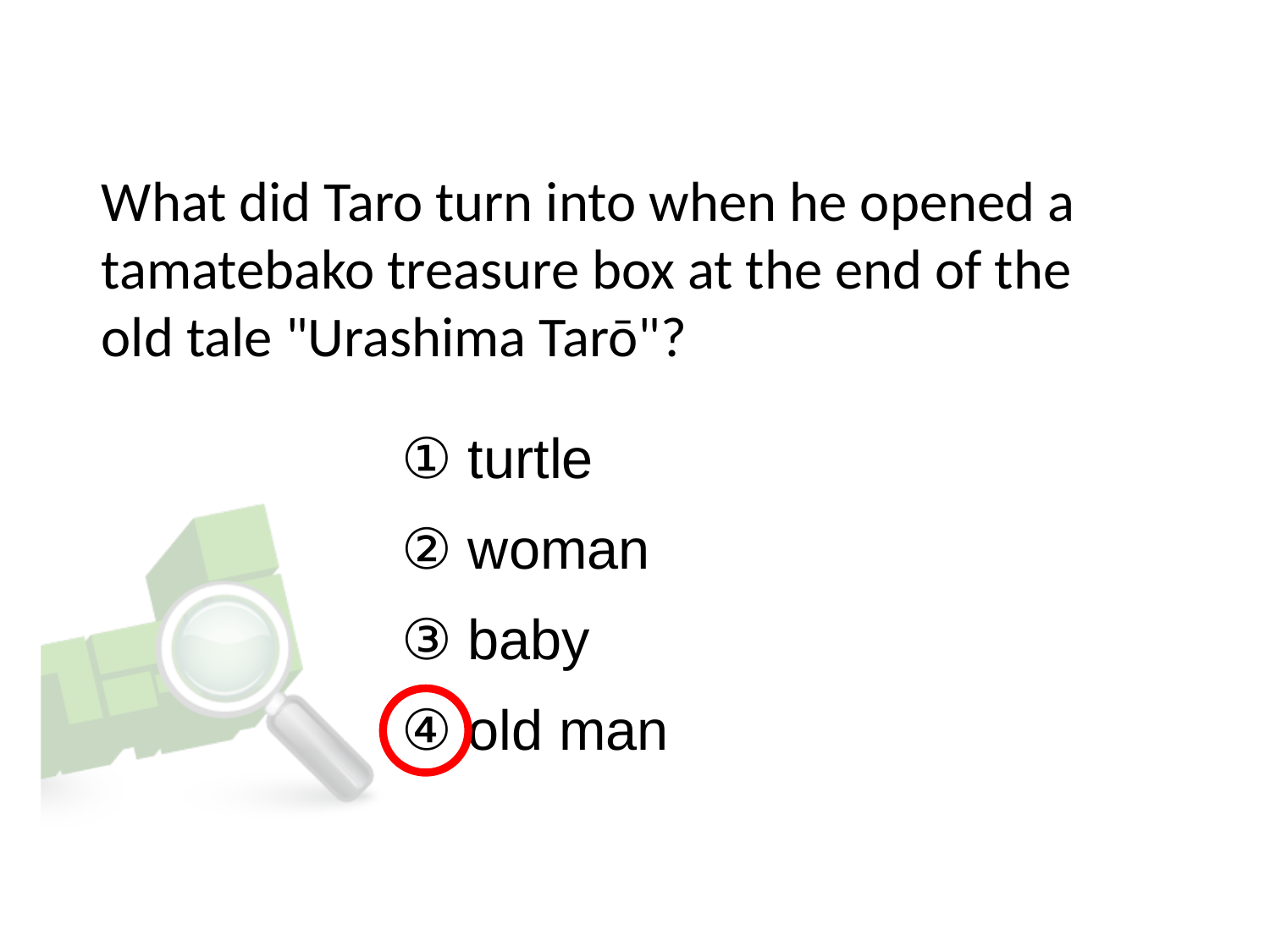

# What did Taro turn into when he opened a tamatebako treasure box at the end of the old tale "Urashima Tarō"?
① turtle
② woman
③ baby
④ old man